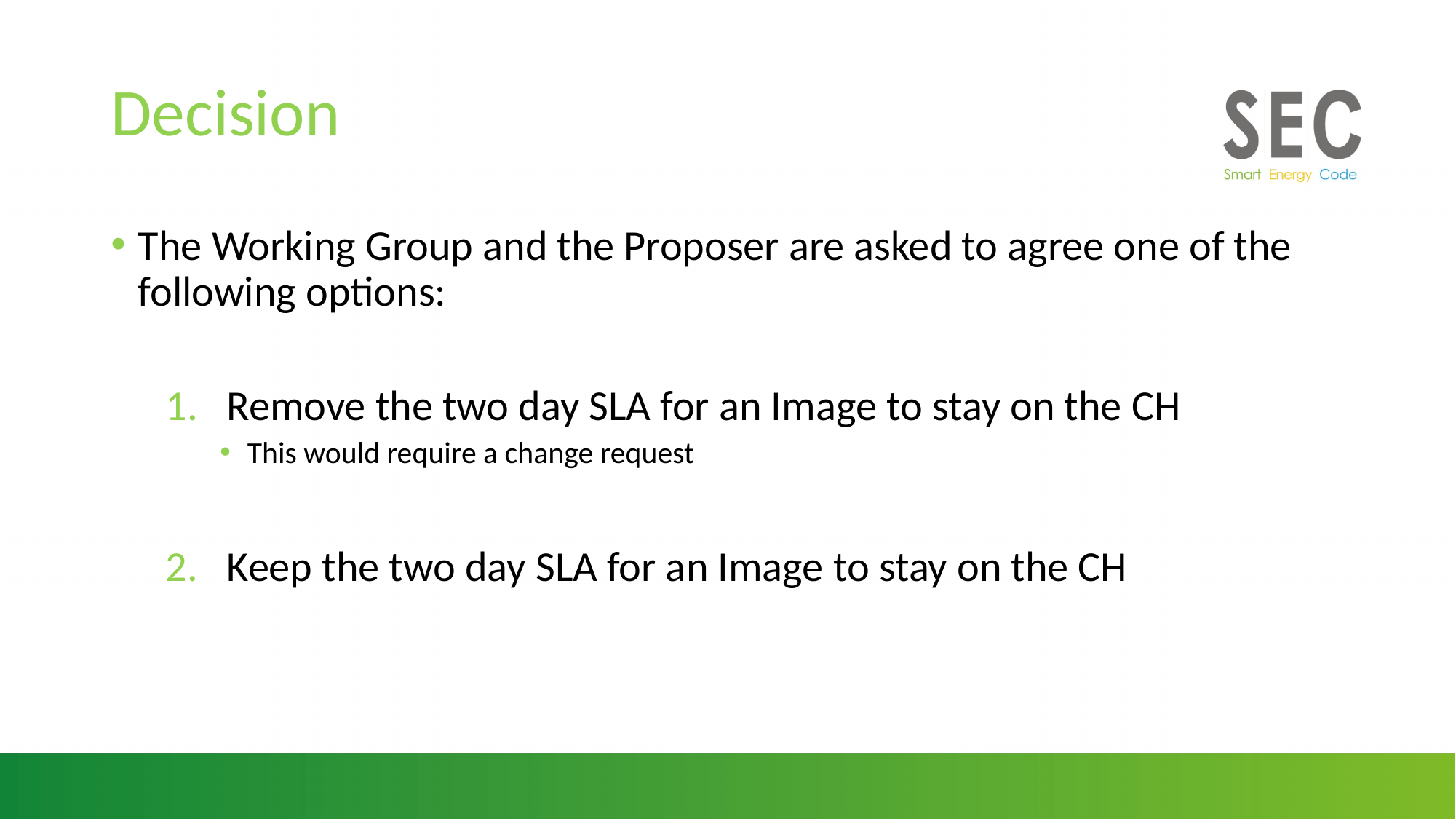

# Decision
The Working Group and the Proposer are asked to agree one of the following options:

Remove the two day SLA for an Image to stay on the CH
This would require a change request

Keep the two day SLA for an Image to stay on the CH